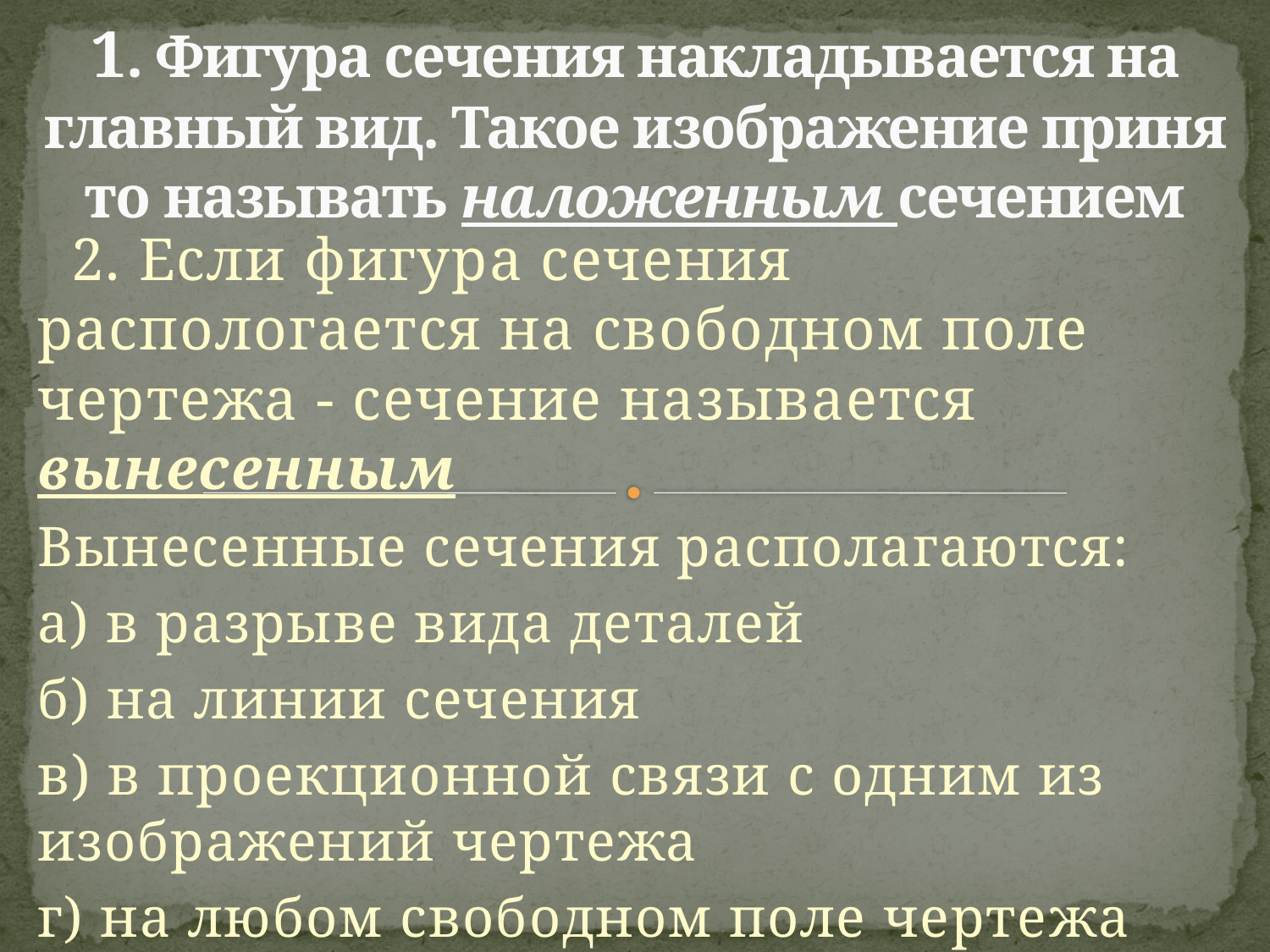

# 1. Фигура сечения накладывается на главный вид. Такое изображение приня­то называть наложенным сечением
  2. Если фигура сечения распологается на свободном поле чертежа - сечение называется вынесенным
Вынесенные сечения располагаются:
а) в разрыве вида деталей
б) на линии сечения
в) в проекционной связи с одним из изображений чертежа
г) на любом свободном поле черте­жа